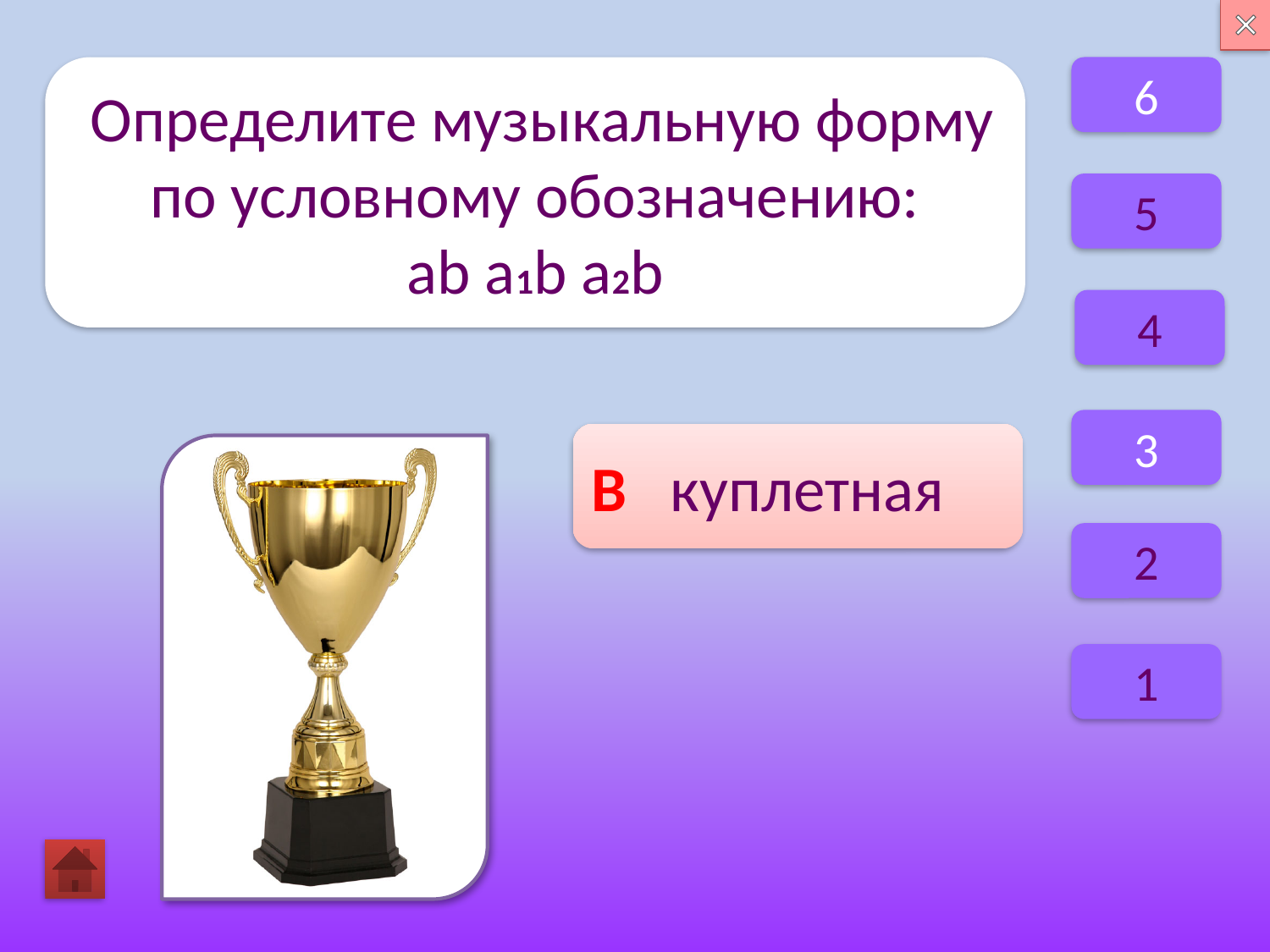

6
 Определите музыкальную форму по условному обозначению:
ab a1b a2b
5
4
3
В   куплетная

2
1